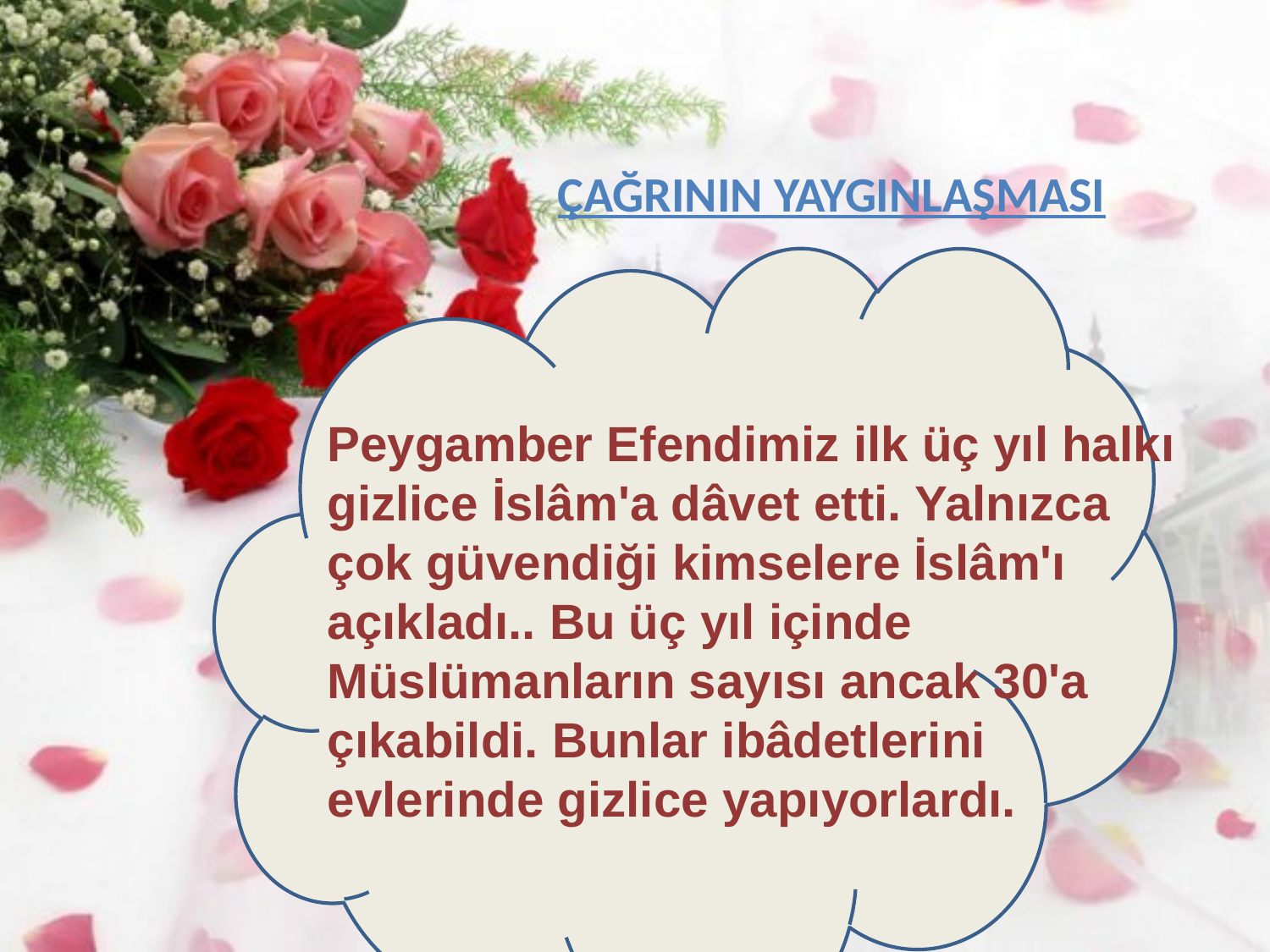

ÇAĞRININ YAYGINLAŞMASI

Peygamber Efendimiz ilk üç yıl halkı gizlice İslâm'a dâvet etti. Yalnızca çok güvendiği kimselere İslâm'ı açıkladı.. Bu üç yıl içinde Müslümanların sayısı ancak 30'a çıkabildi. Bunlar ibâdetlerini evlerinde gizlice yapıyorlardı.